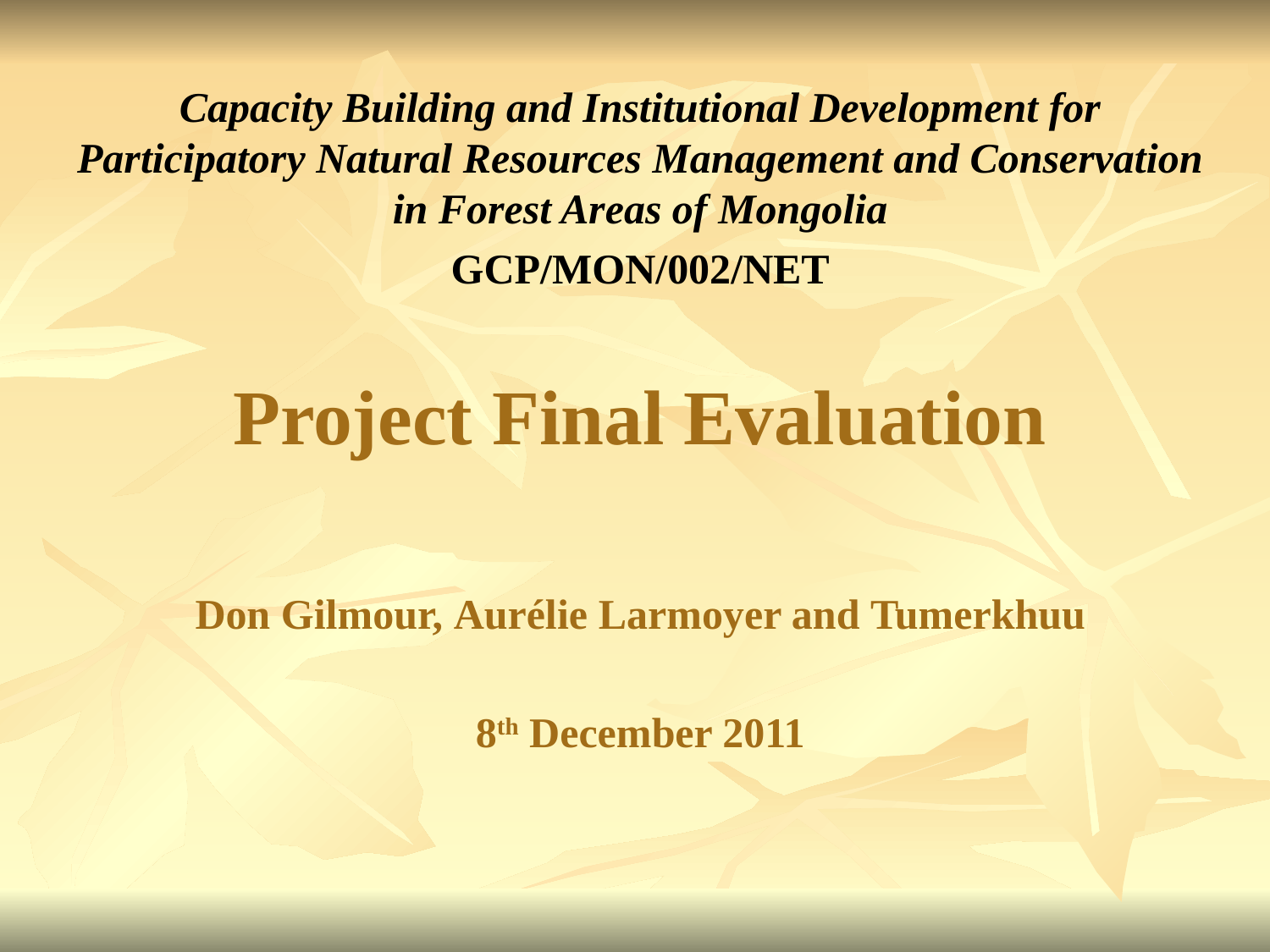

Capacity Building and Institutional Development for Participatory Natural Resources Management and Conservation in Forest Areas of Mongolia
GCP/MON/002/NET

Project Final Evaluation

Don Gilmour, Aurélie Larmoyer and Tumerkhuu

8th December 2011